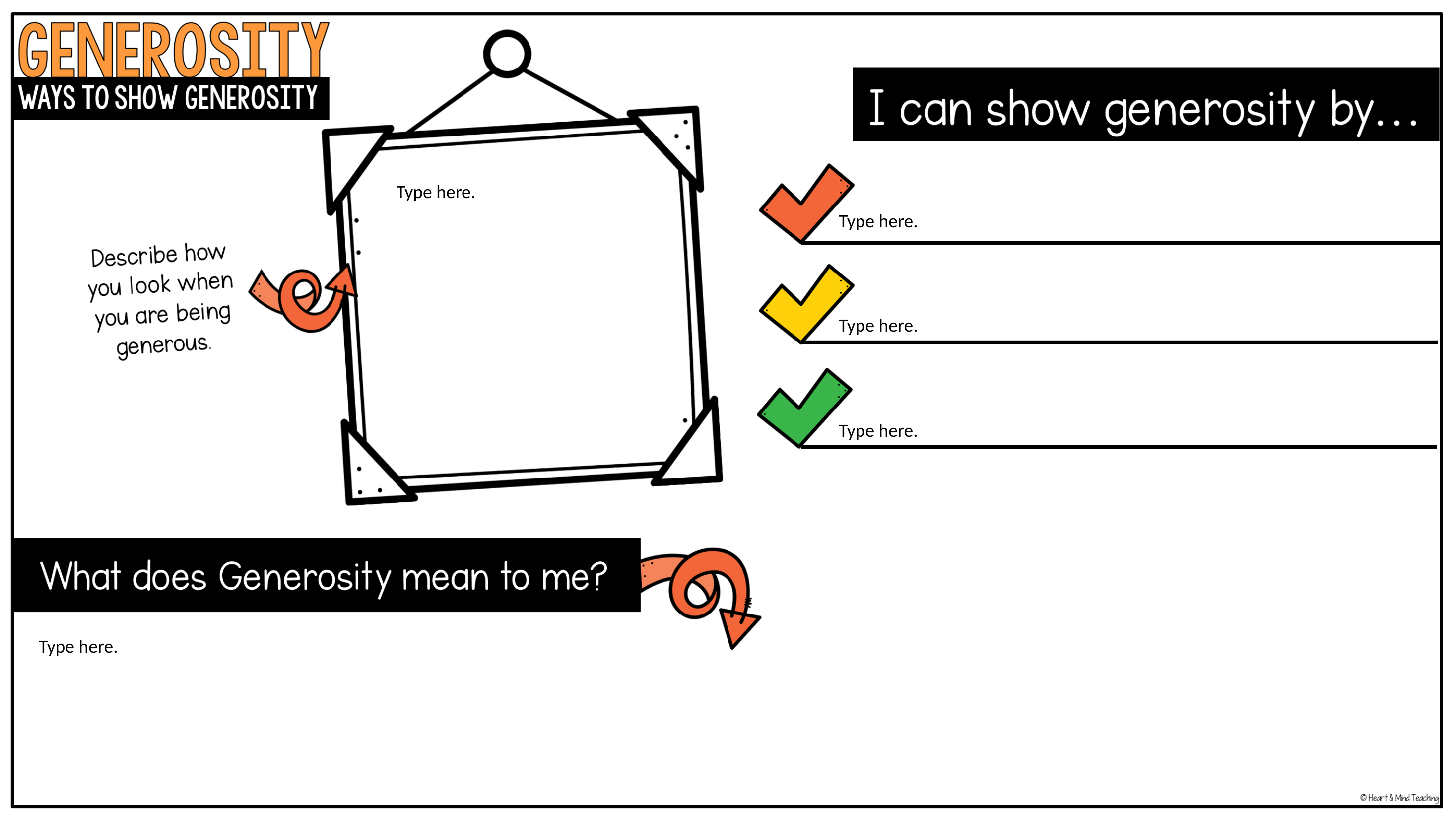

Type here.
Type here.
Type here.
Type here.
Type here.